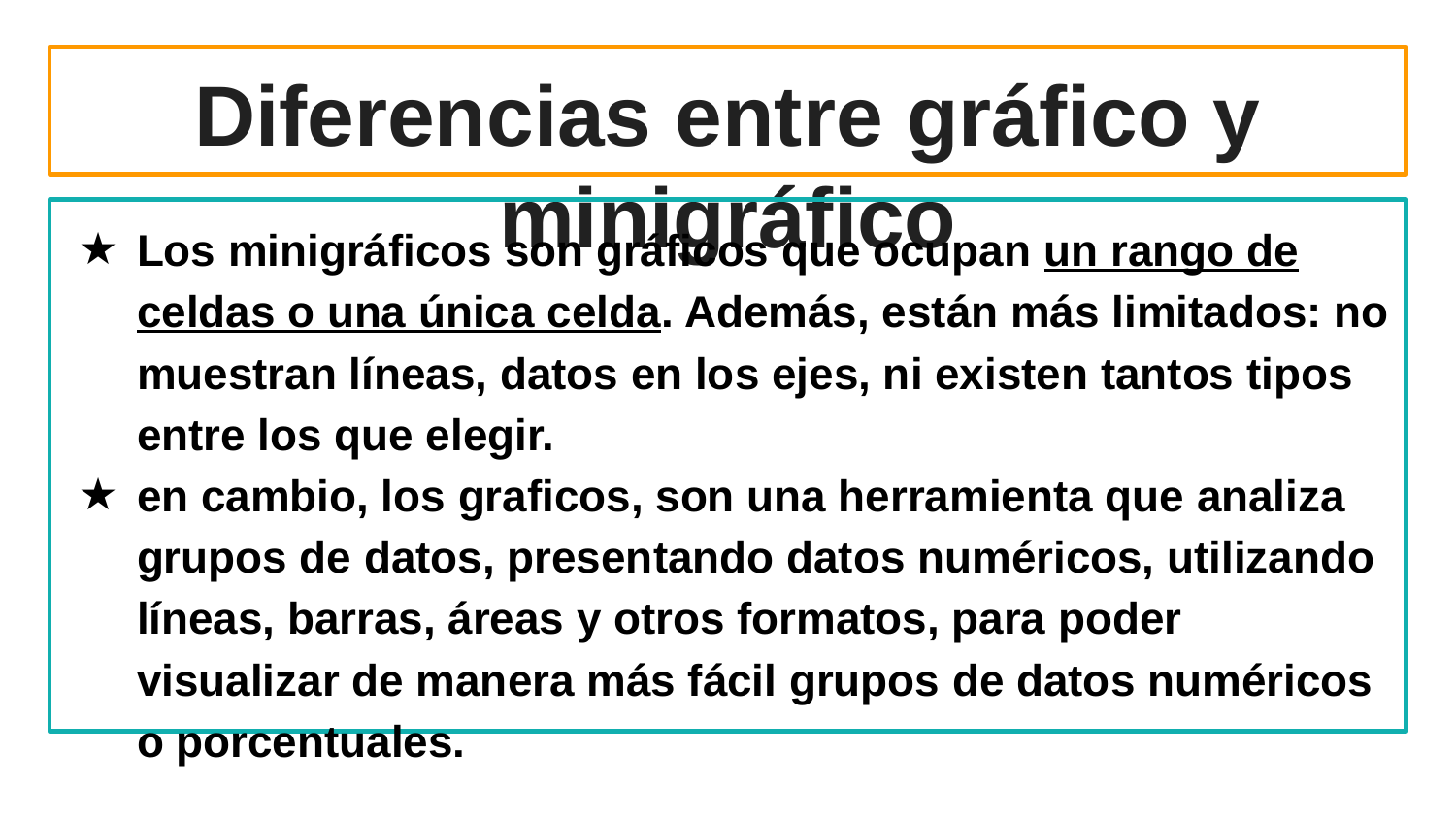

# Diferencias entre gráfico y minigráfico
Los minigráficos son gráficos que ocupan un rango de celdas o una única celda. Además, están más limitados: no muestran líneas, datos en los ejes, ni existen tantos tipos entre los que elegir.
en cambio, los graficos, son una herramienta que analiza grupos de datos, presentando datos numéricos, utilizando líneas, barras, áreas y otros formatos, para poder visualizar de manera más fácil grupos de datos numéricos o porcentuales.